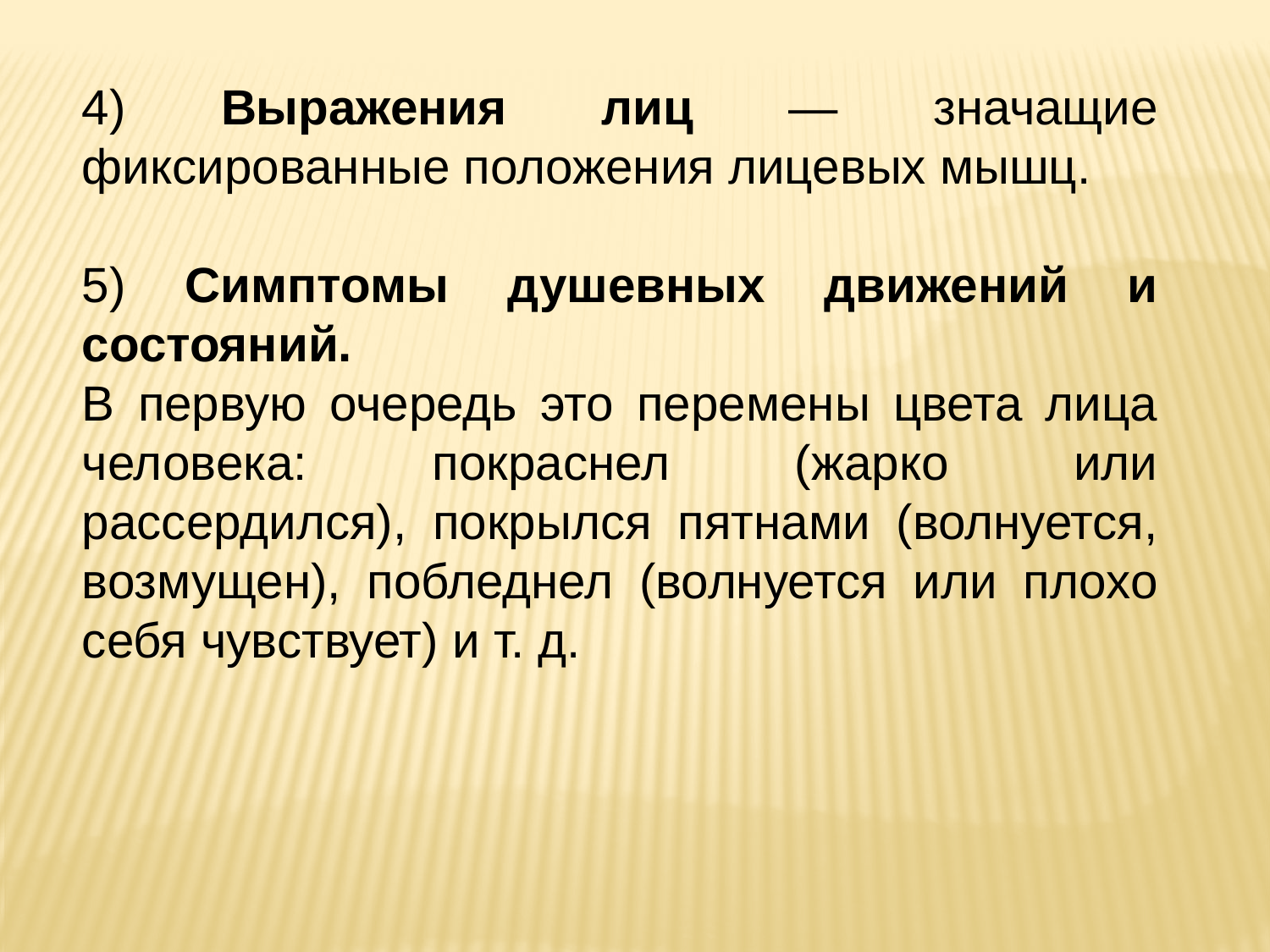

4) Выражения лиц — значащие фиксированные положения лицевых мышц.

5) Симптомы душевных движений и состояний.
В первую очередь это перемены цвета лица человека: покраснел (жарко или рассердился), покрылся пятнами (волнуется, возмущен), побледнел (волнуется или плохо себя чувствует) и т. д.